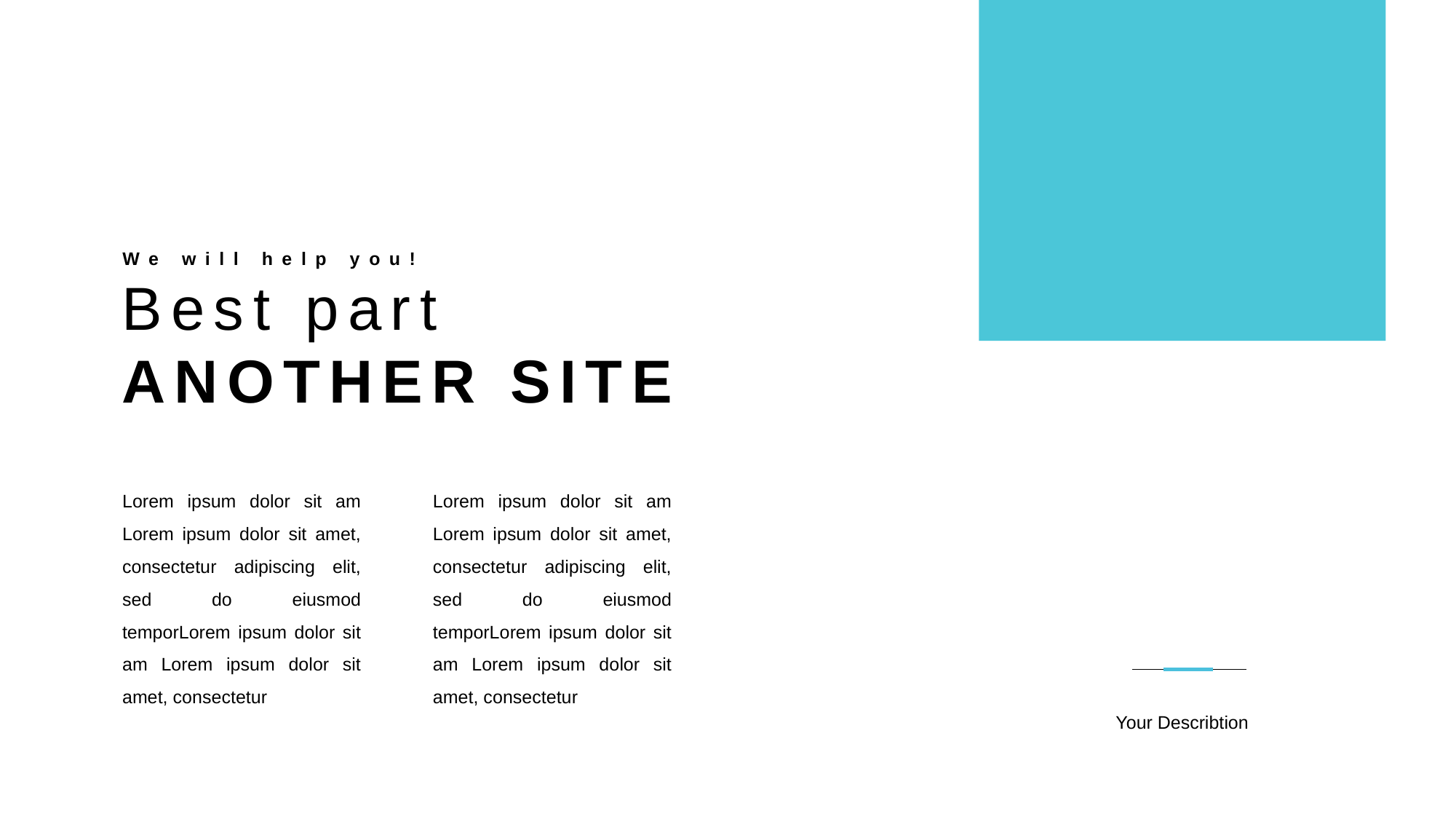

We will help you!
Best part
ANOTHER SITE
Lorem ipsum dolor sit am Lorem ipsum dolor sit amet, consectetur adipiscing elit, sed do eiusmod temporLorem ipsum dolor sit am Lorem ipsum dolor sit amet, consectetur

Lorem ipsum dolor sit am Lorem ipsum dolor sit amet, consectetur adipiscing elit, sed do eiusmod temporLorem ipsum dolor sit am Lorem ipsum dolor sit amet, consectetur

Your Describtion